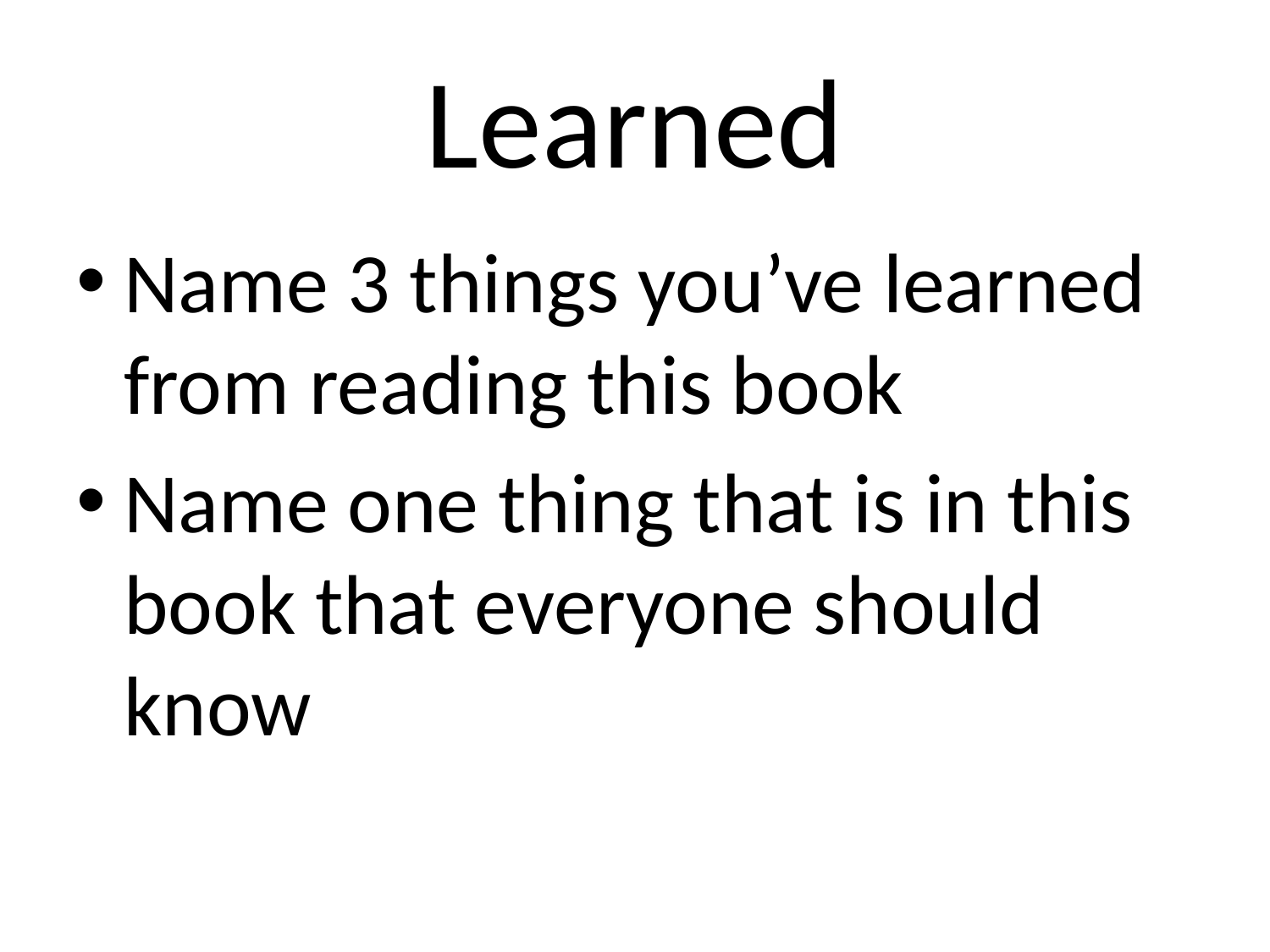

# Learned
Name 3 things you’ve learned from reading this book
Name one thing that is in this book that everyone should know